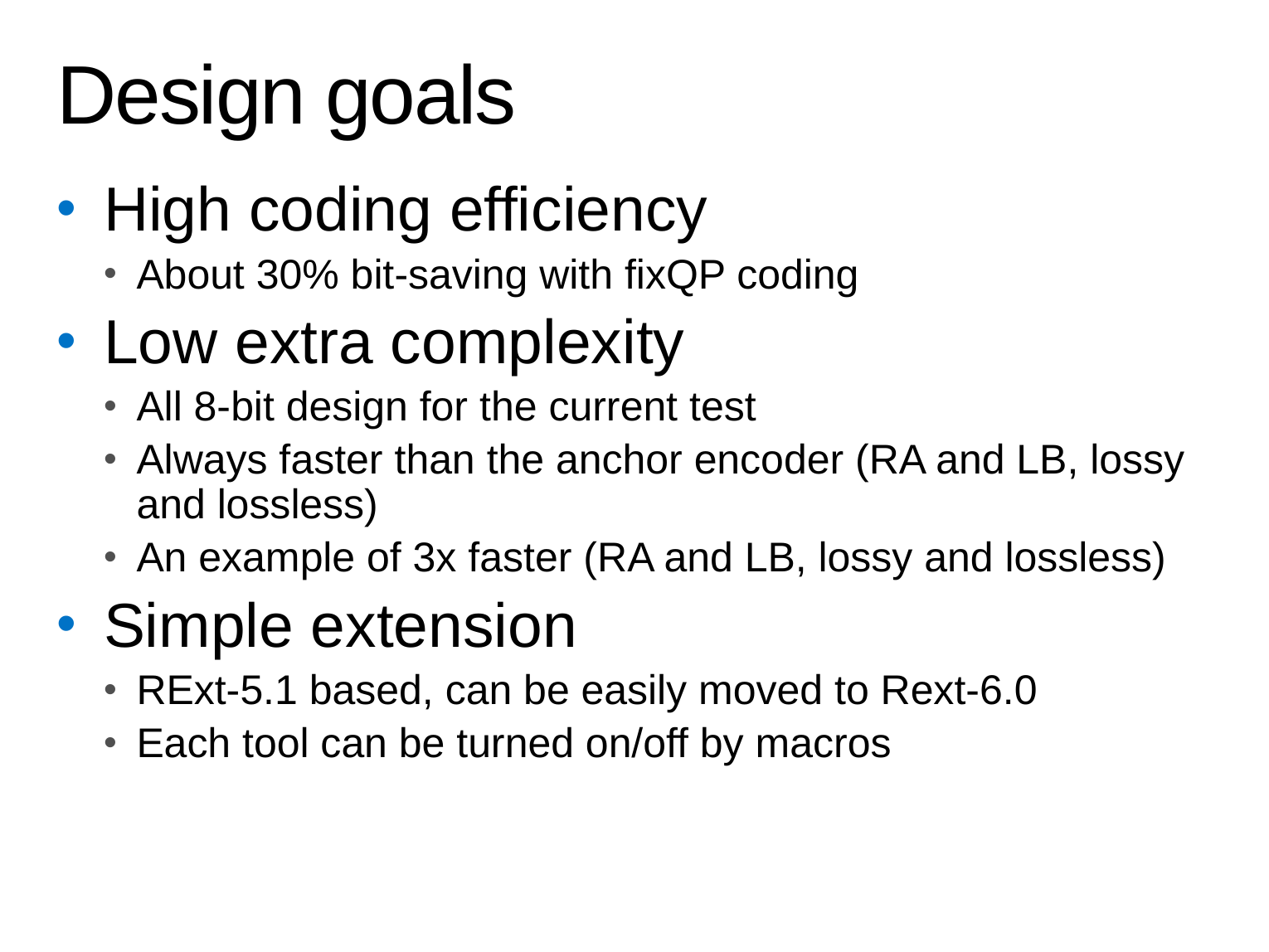

# Design goals
High coding efficiency
About 30% bit-saving with fixQP coding
Low extra complexity
All 8-bit design for the current test
Always faster than the anchor encoder (RA and LB, lossy and lossless)
An example of 3x faster (RA and LB, lossy and lossless)
Simple extension
RExt-5.1 based, can be easily moved to Rext-6.0
Each tool can be turned on/off by macros